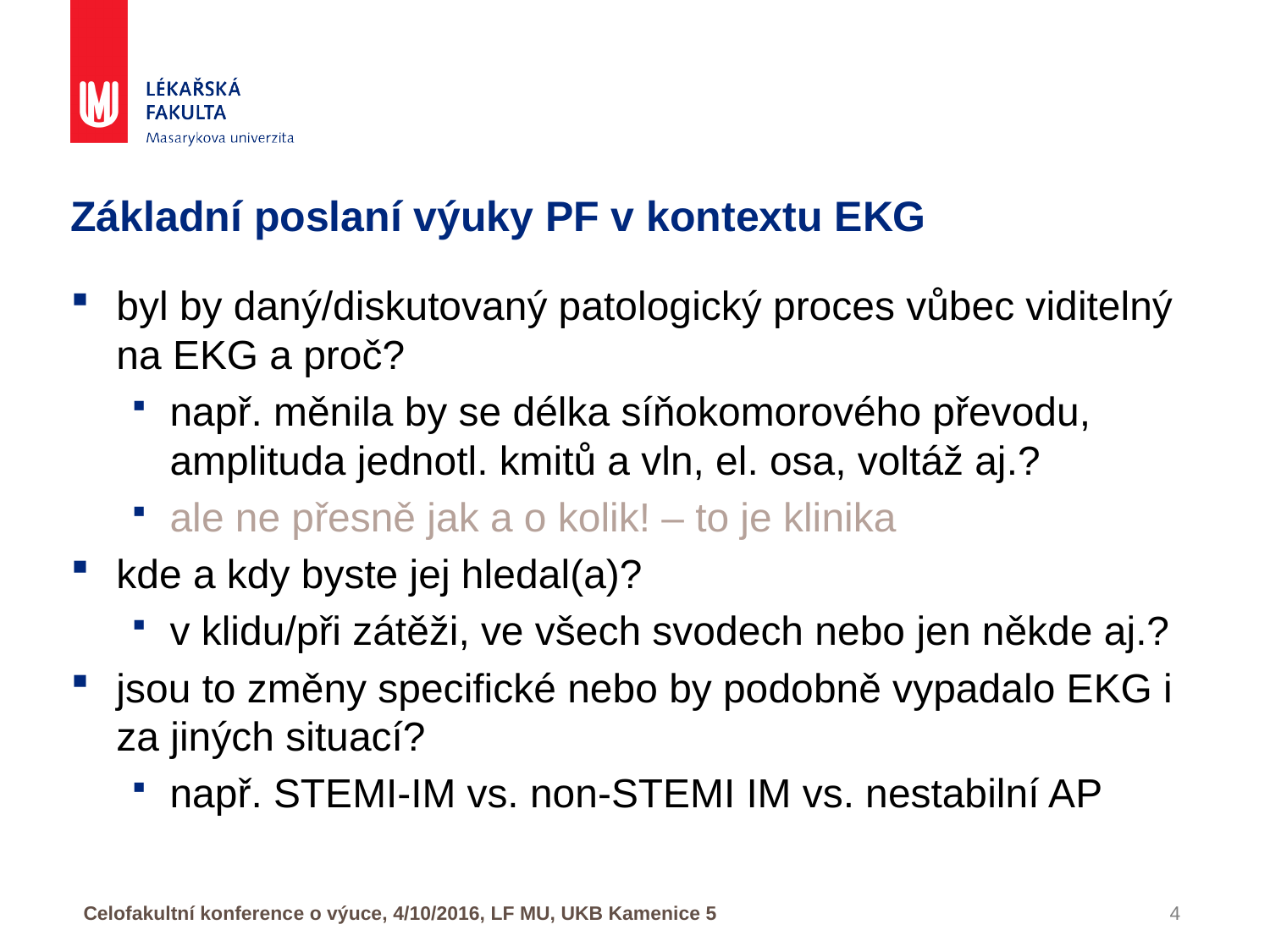

# Základní poslaní výuky PF v kontextu EKG
byl by daný/diskutovaný patologický proces vůbec viditelný na EKG a proč?
např. měnila by se délka síňokomorového převodu, amplituda jednotl. kmitů a vln, el. osa, voltáž aj.?
ale ne přesně jak a o kolik! – to je klinika
kde a kdy byste jej hledal(a)?
v klidu/při zátěži, ve všech svodech nebo jen někde aj.?
jsou to změny specifické nebo by podobně vypadalo EKG i za jiných situací?
např. STEMI-IM vs. non-STEMI IM vs. nestabilní AP
Celofakultní konference o výuce, 4/10/2016, LF MU, UKB Kamenice 5
4